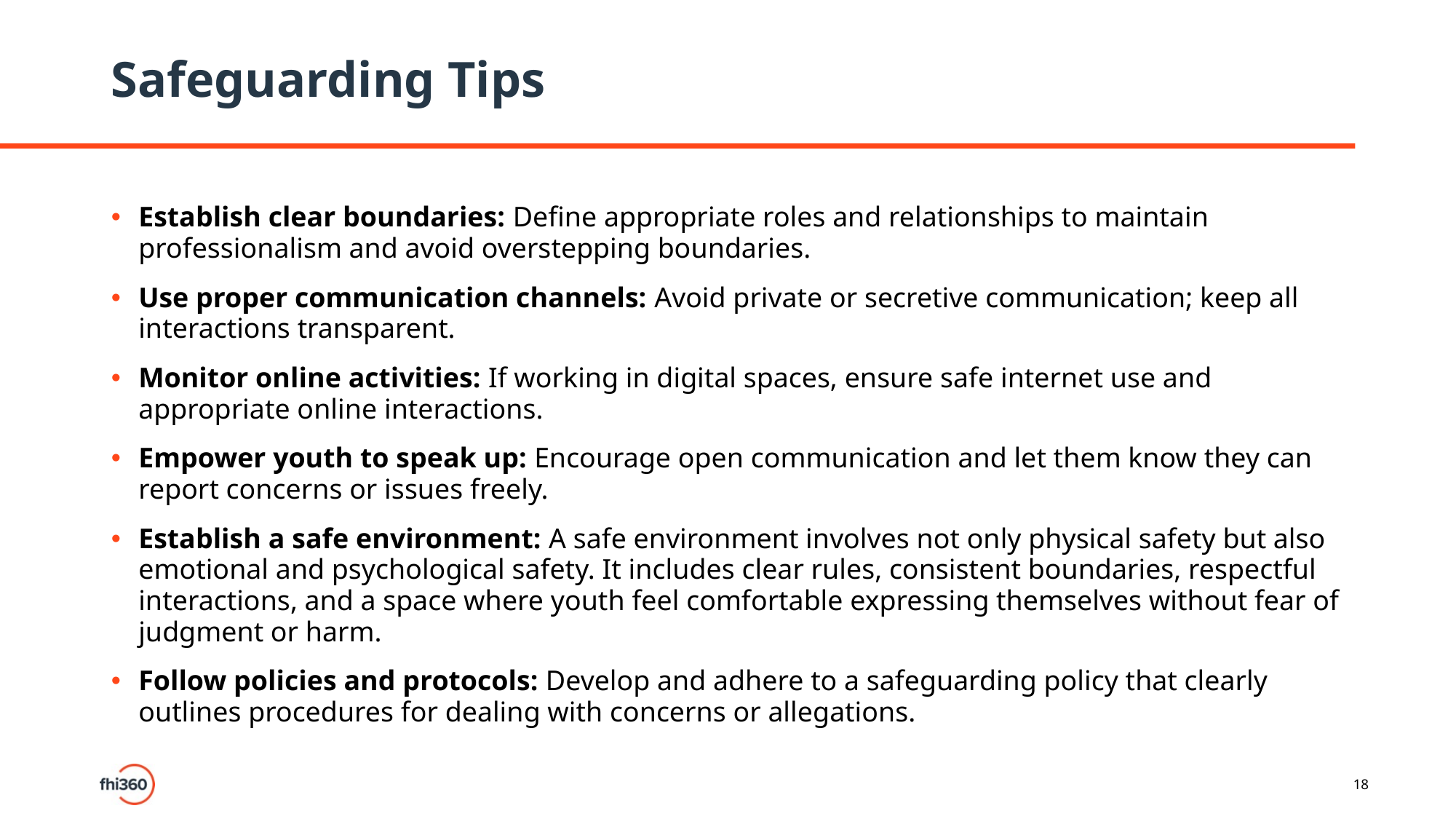

# Safeguarding Tips
Establish clear boundaries: Define appropriate roles and relationships to maintain professionalism and avoid overstepping boundaries.
Use proper communication channels: Avoid private or secretive communication; keep all interactions transparent.
Monitor online activities: If working in digital spaces, ensure safe internet use and appropriate online interactions.
Empower youth to speak up: Encourage open communication and let them know they can report concerns or issues freely.
Establish a safe environment: A safe environment involves not only physical safety but also emotional and psychological safety. It includes clear rules, consistent boundaries, respectful interactions, and a space where youth feel comfortable expressing themselves without fear of judgment or harm.
Follow policies and protocols: Develop and adhere to a safeguarding policy that clearly outlines procedures for dealing with concerns or allegations.